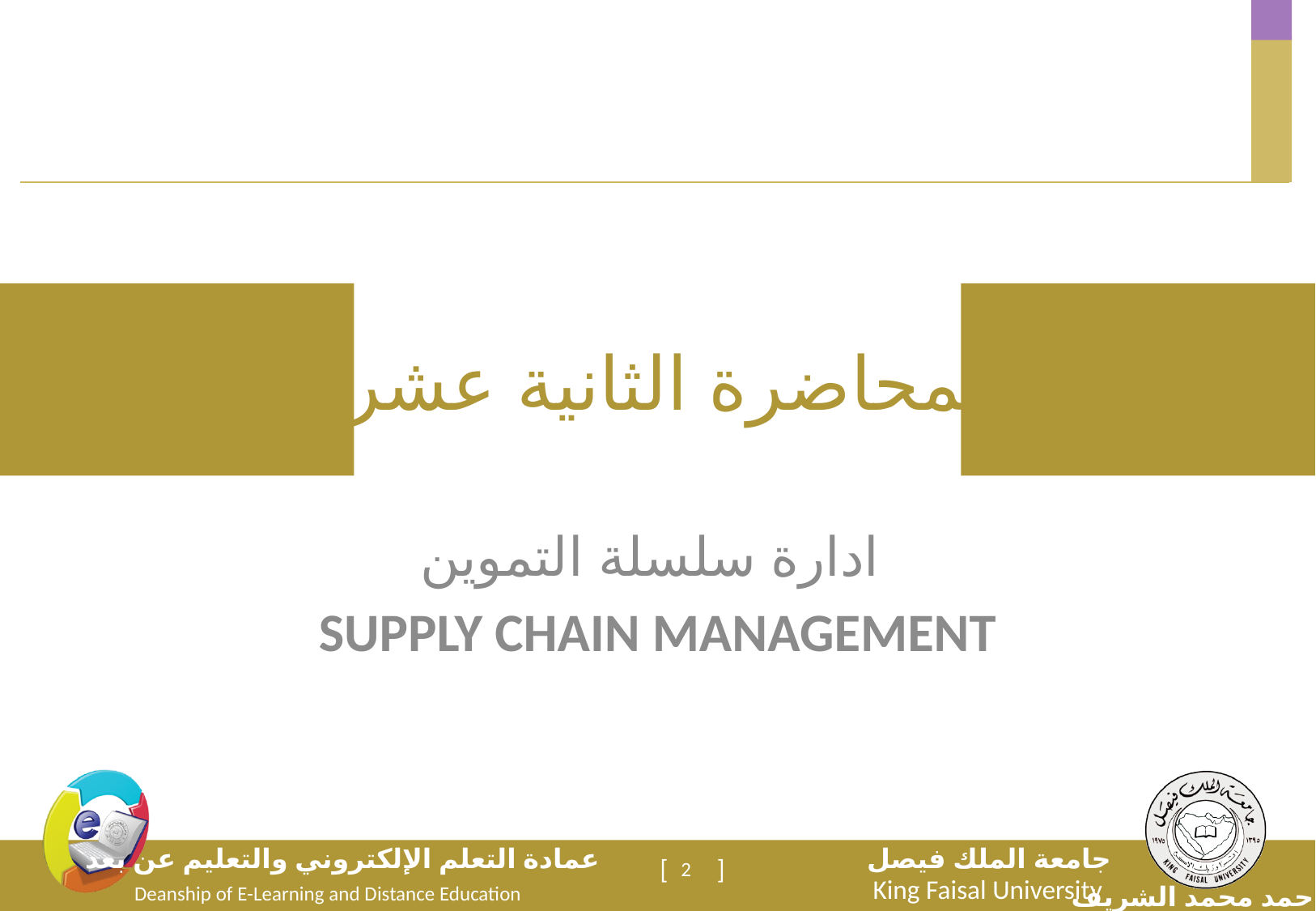

# المحاضرة الثانية عشرة
ادارة سلسلة التموين
SUPPLY CHAIN MANAGEMENT
2